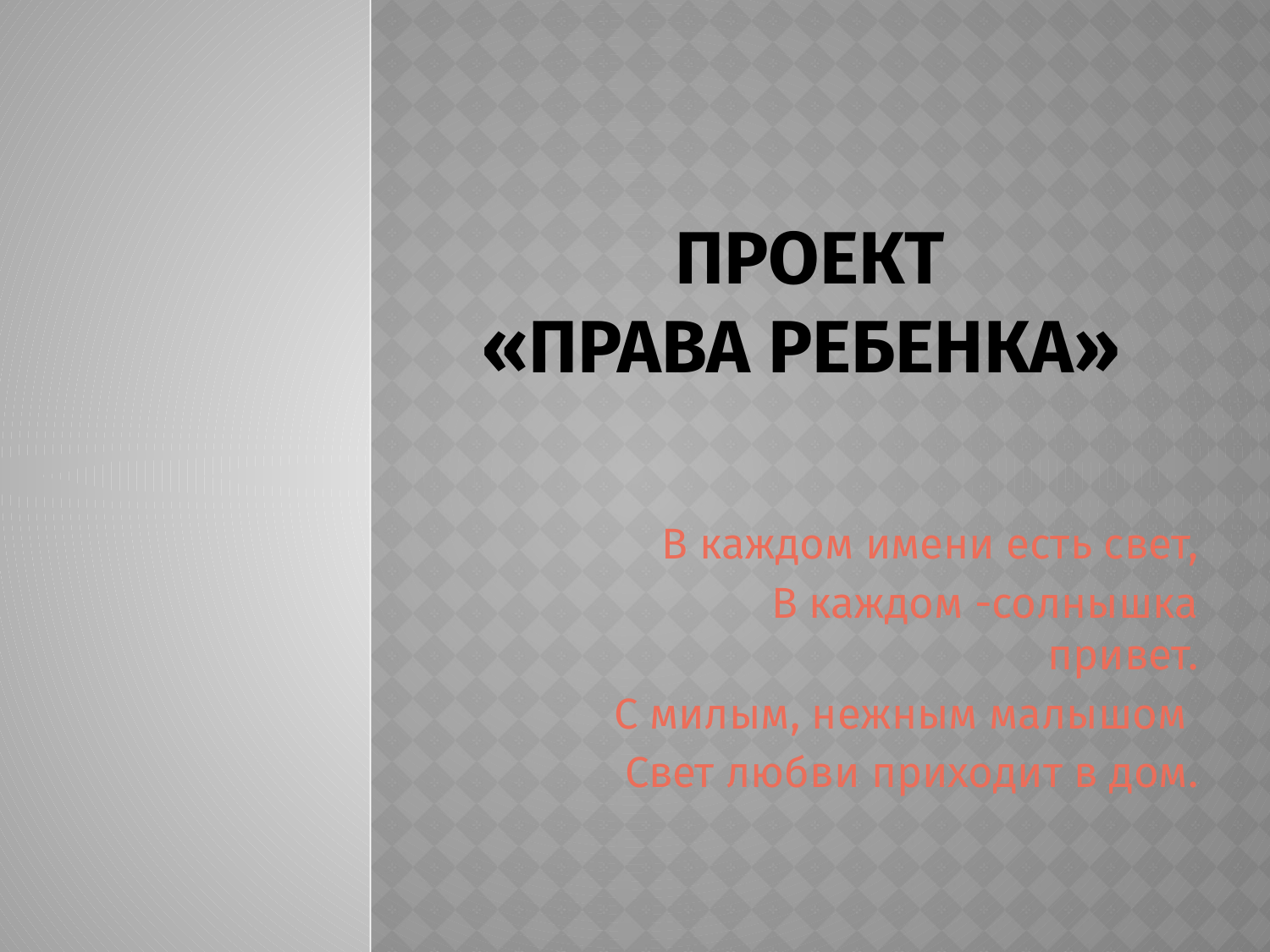

# Проект «Права ребенка»
В каждом имени есть свет,
В каждом -солнышка привет.
С милым, нежным малышом
Свет любви приходит в дом.